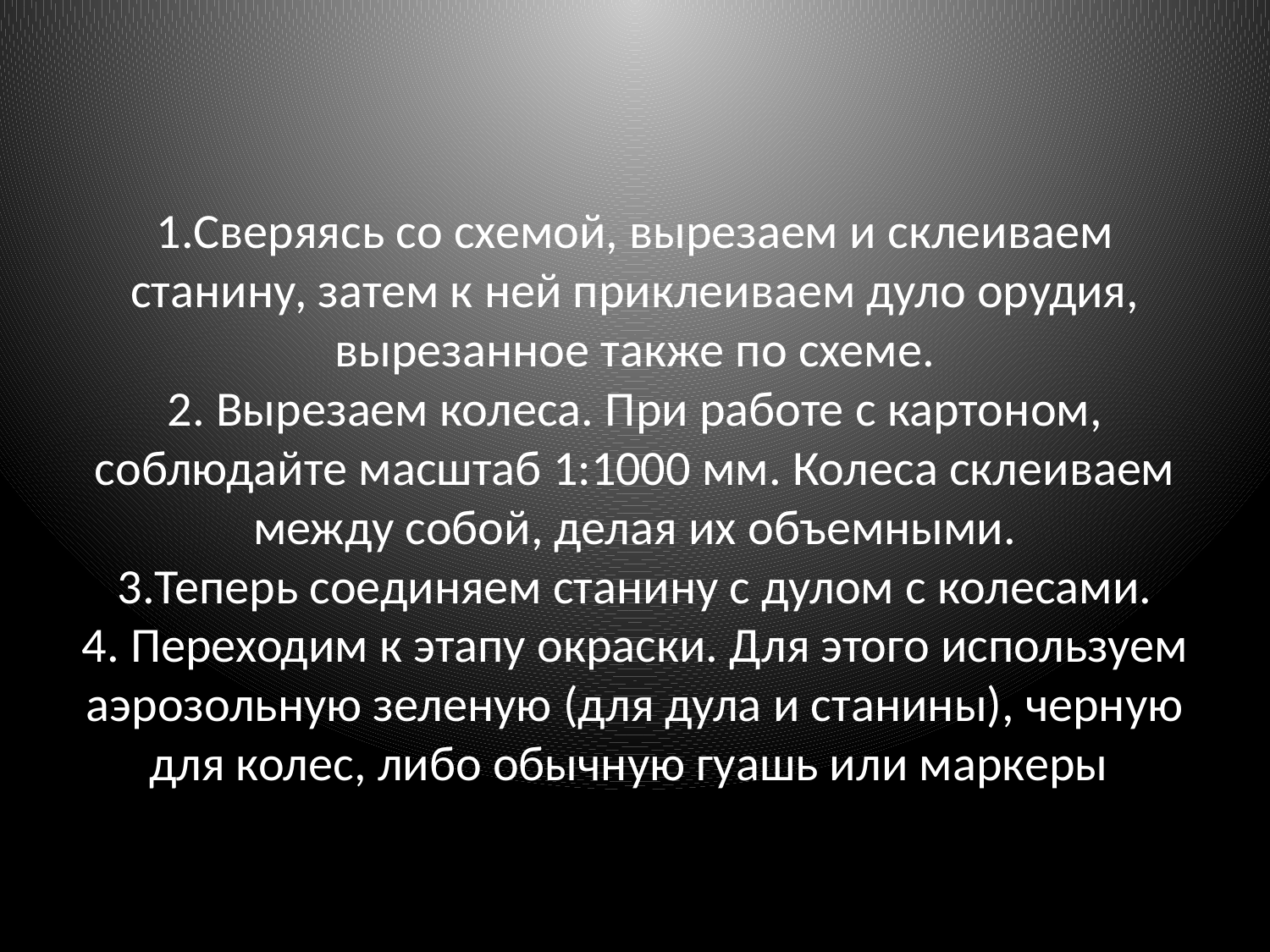

# 1.Сверяясь со схемой, вырезаем и склеиваем станину, затем к ней приклеиваем дуло орудия, вырезанное также по схеме. 2. Вырезаем колеса. При работе с картоном, соблюдайте масштаб 1:1000 мм. Колеса склеиваем между собой, делая их объемными. 3.Теперь соединяем станину с дулом с колесами. 4. Переходим к этапу окраски. Для этого используем аэрозольную зеленую (для дула и станины), черную для колес, либо обычную гуашь или маркеры.